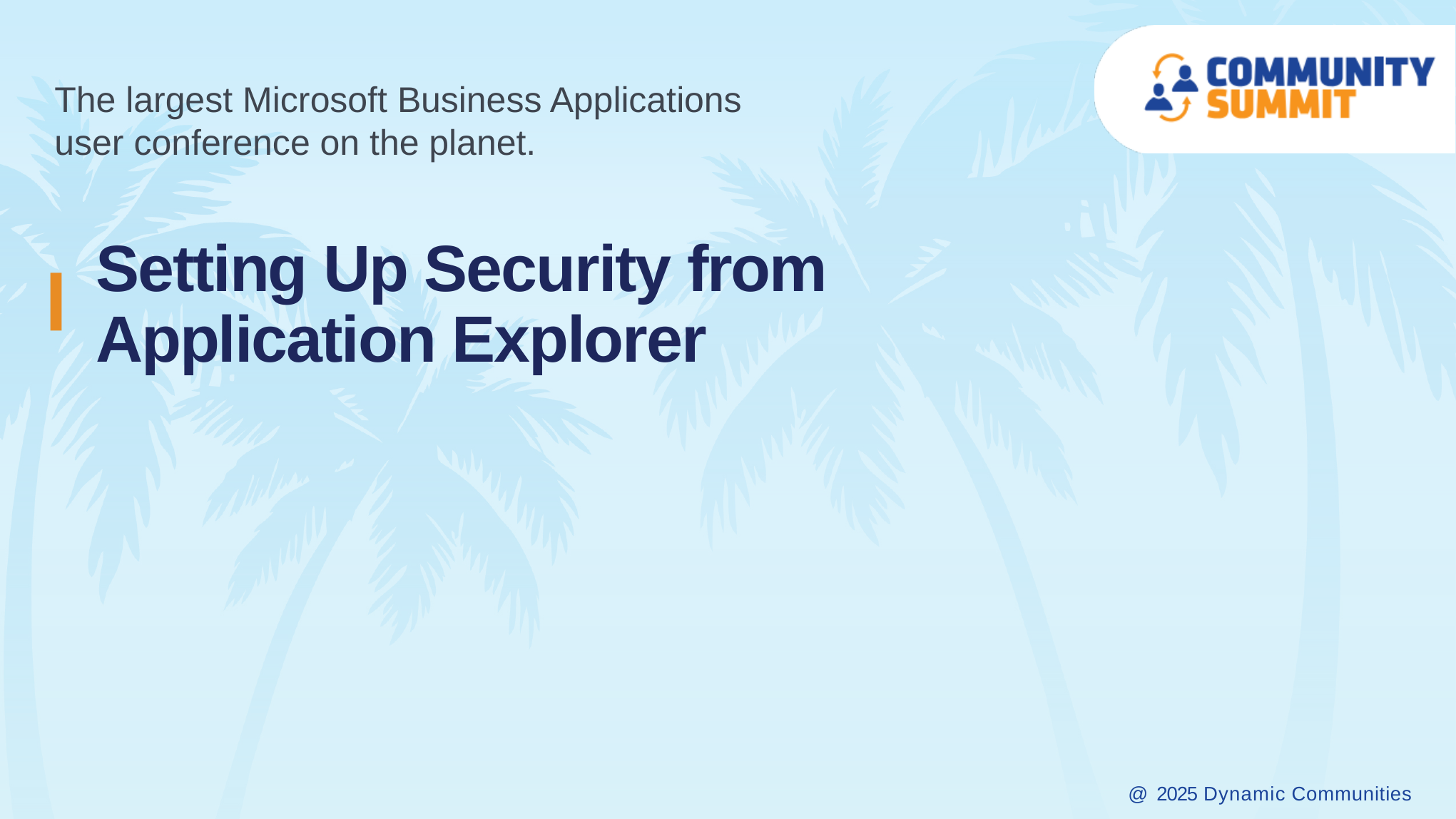

# Setting Up Security from Application Explorer